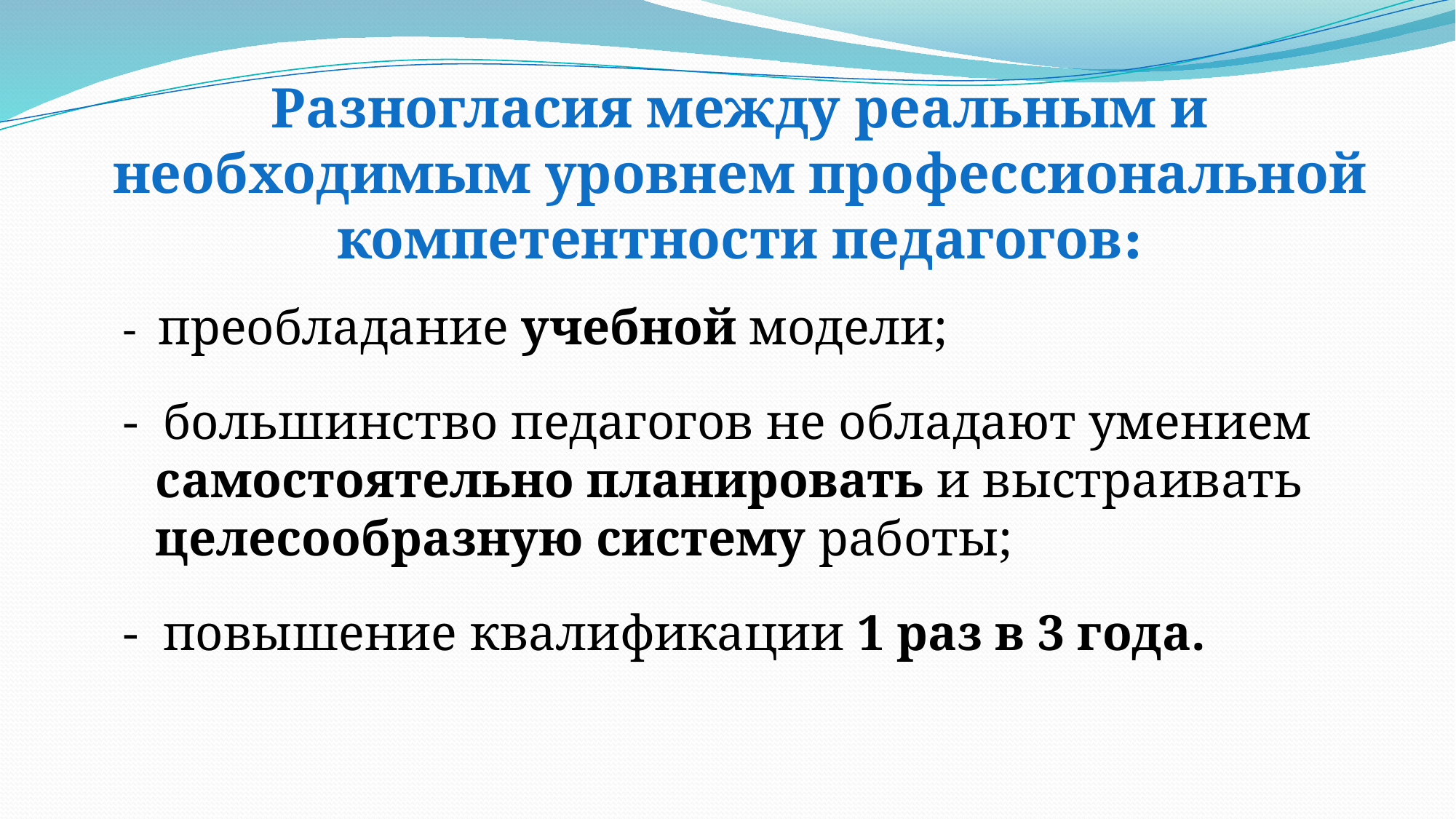

# Разногласия между реальным и необходимым уровнем профессиональной компетентности педагогов:
-  преобладание учебной модели;
-  большинство педагогов не обладают умением самостоятельно планировать и выстраивать целесообразную систему работы;
-  повышение квалификации 1 раз в 3 года.